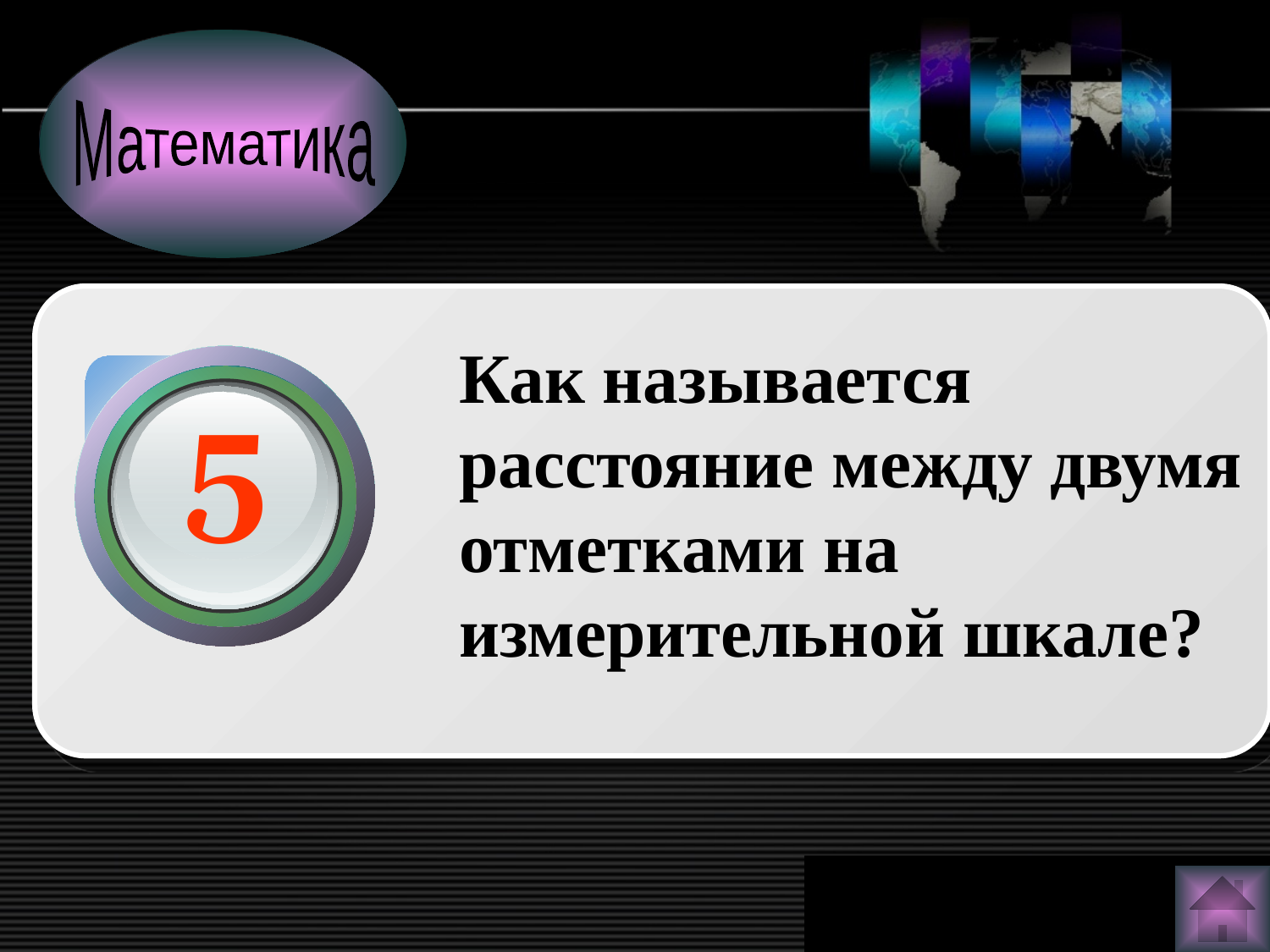

Математика

Как называется расстояние между двумя отметками на измерительной шкале?

5

www.themegallery.com